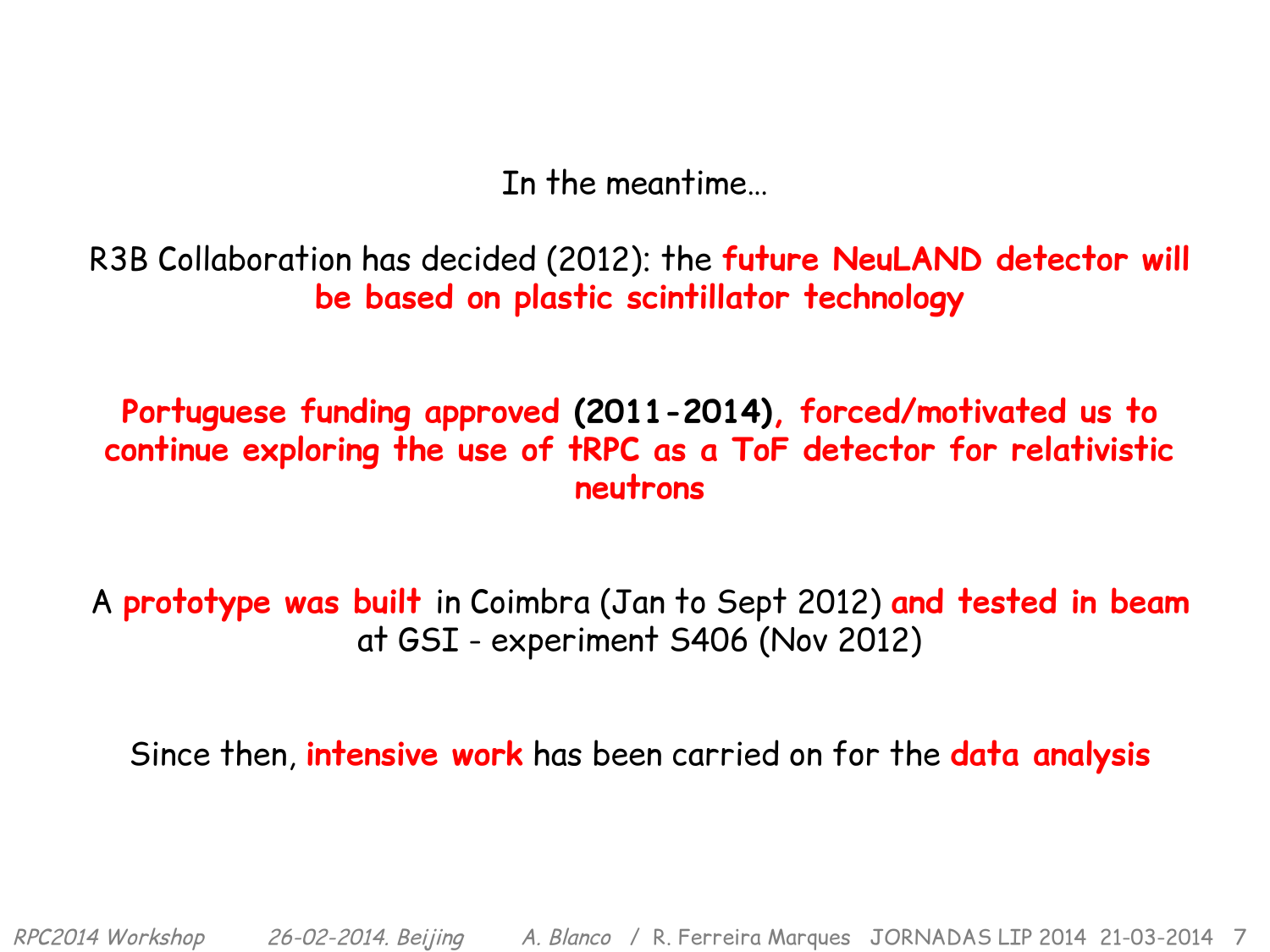

In the meantime…

R3B Collaboration has decided (2012): the future NeuLAND detector will be based on plastic scintillator technology

Portuguese funding approved (2011-2014), forced/motivated us to continue exploring the use of tRPC as a ToF detector for relativistic neutrons

A prototype was built in Coimbra (Jan to Sept 2012) and tested in beam at GSI - experiment S406 (Nov 2012)

Since then, intensive work has been carried on for the data analysis
RPC2014 Workshop	26-02-2014. Beijing	A. Blanco   /  R. Ferreira Marques   JORNADAS LIP 2014  21-03-2014   7